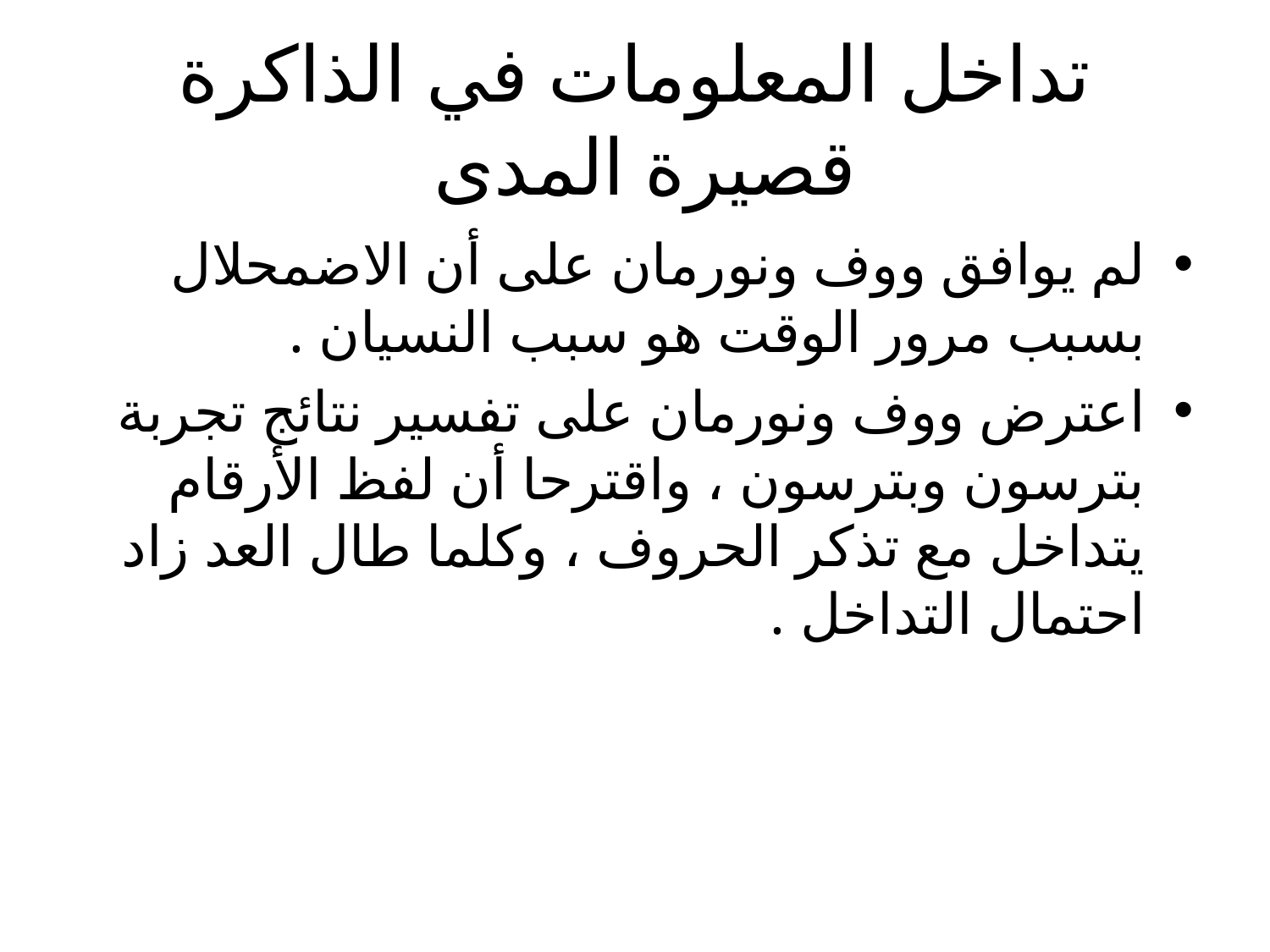

# تداخل المعلومات في الذاكرة قصيرة المدى
لم يوافق ووف ونورمان على أن الاضمحلال بسبب مرور الوقت هو سبب النسيان .
اعترض ووف ونورمان على تفسير نتائج تجربة بترسون وبترسون ، واقترحا أن لفظ الأرقام يتداخل مع تذكر الحروف ، وكلما طال العد زاد احتمال التداخل .